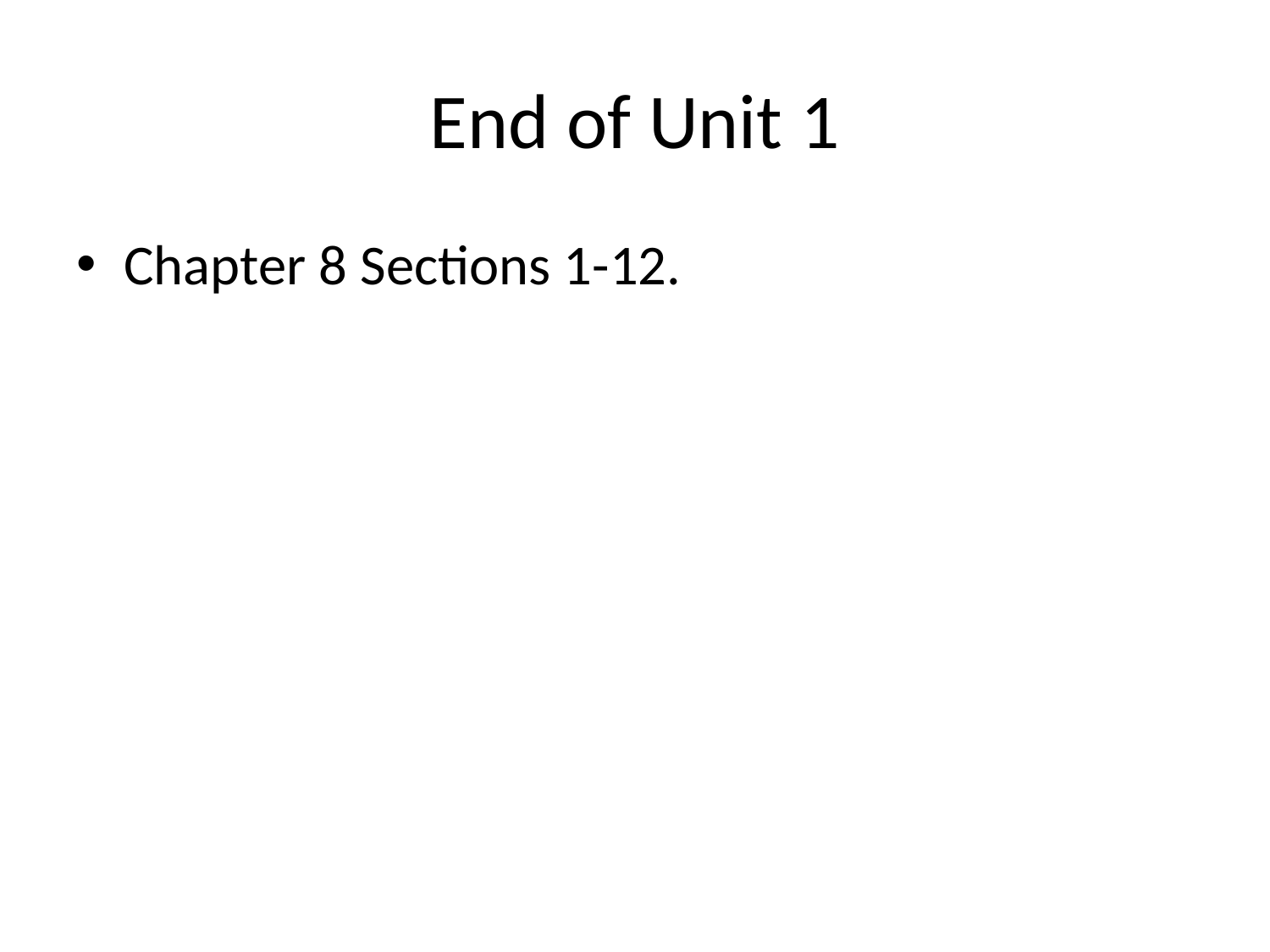

# End of Unit 1
Chapter 8 Sections 1-12.